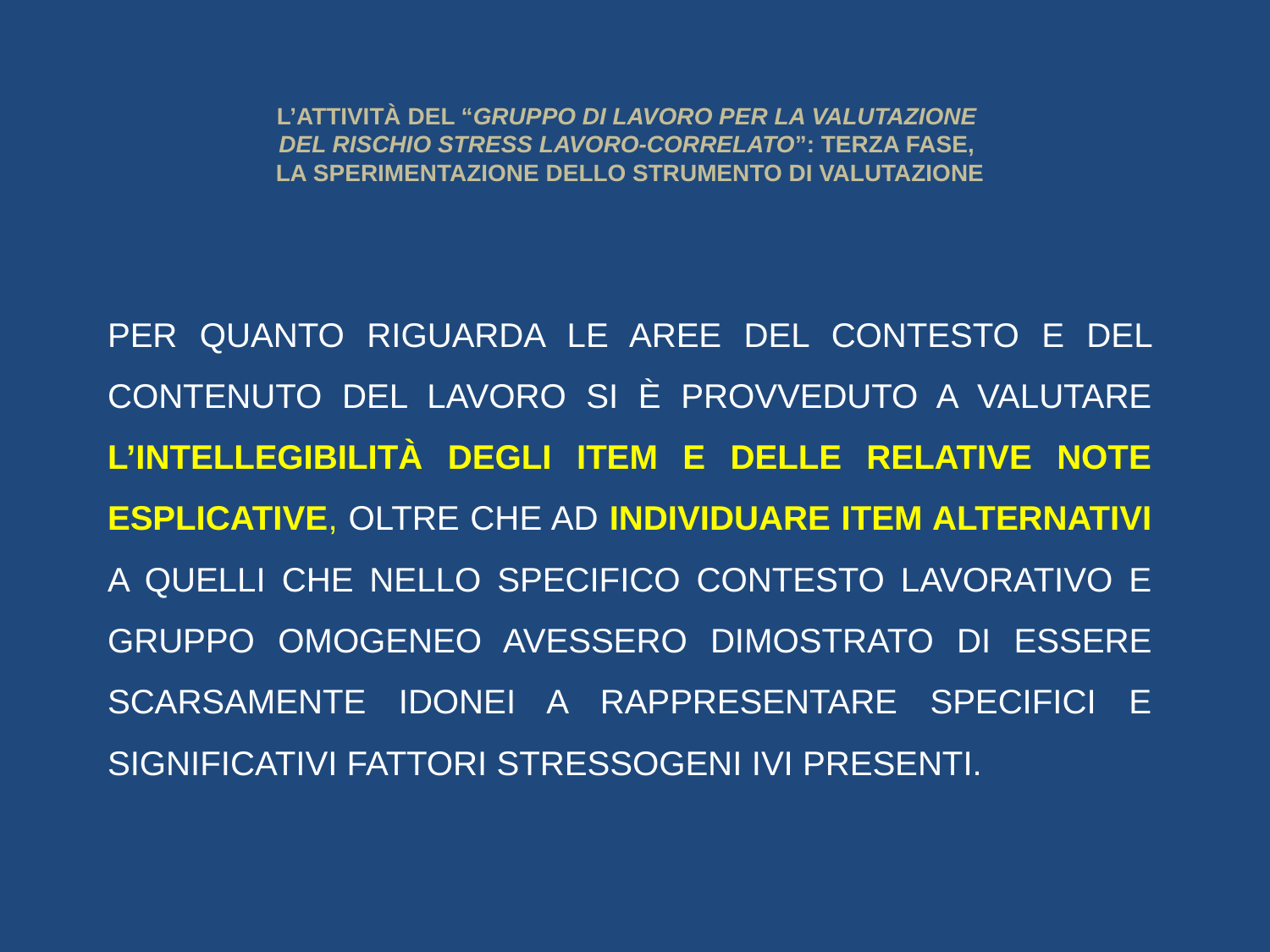

# L’ATTIVITÀ DEL “GRUPPO DI LAVORO PER LA VALUTAZIONE DEL RISCHIO STRESS LAVORO-CORRELATO”: TERZA FASE, LA SPERIMENTAZIONE DELLO STRUMENTO DI VALUTAZIONE
PER QUANTO RIGUARDA LE AREE DEL CONTESTO E DEL CONTENUTO DEL LAVORO SI È PROVVEDUTO A VALUTARE L’INTELLEGIBILITÀ DEGLI ITEM E DELLE RELATIVE NOTE ESPLICATIVE, OLTRE CHE AD INDIVIDUARE ITEM ALTERNATIVI A QUELLI CHE NELLO SPECIFICO CONTESTO LAVORATIVO E GRUPPO OMOGENEO AVESSERO DIMOSTRATO DI ESSERE SCARSAMENTE IDONEI A RAPPRESENTARE SPECIFICI E SIGNIFICATIVI FATTORI STRESSOGENI IVI PRESENTI.